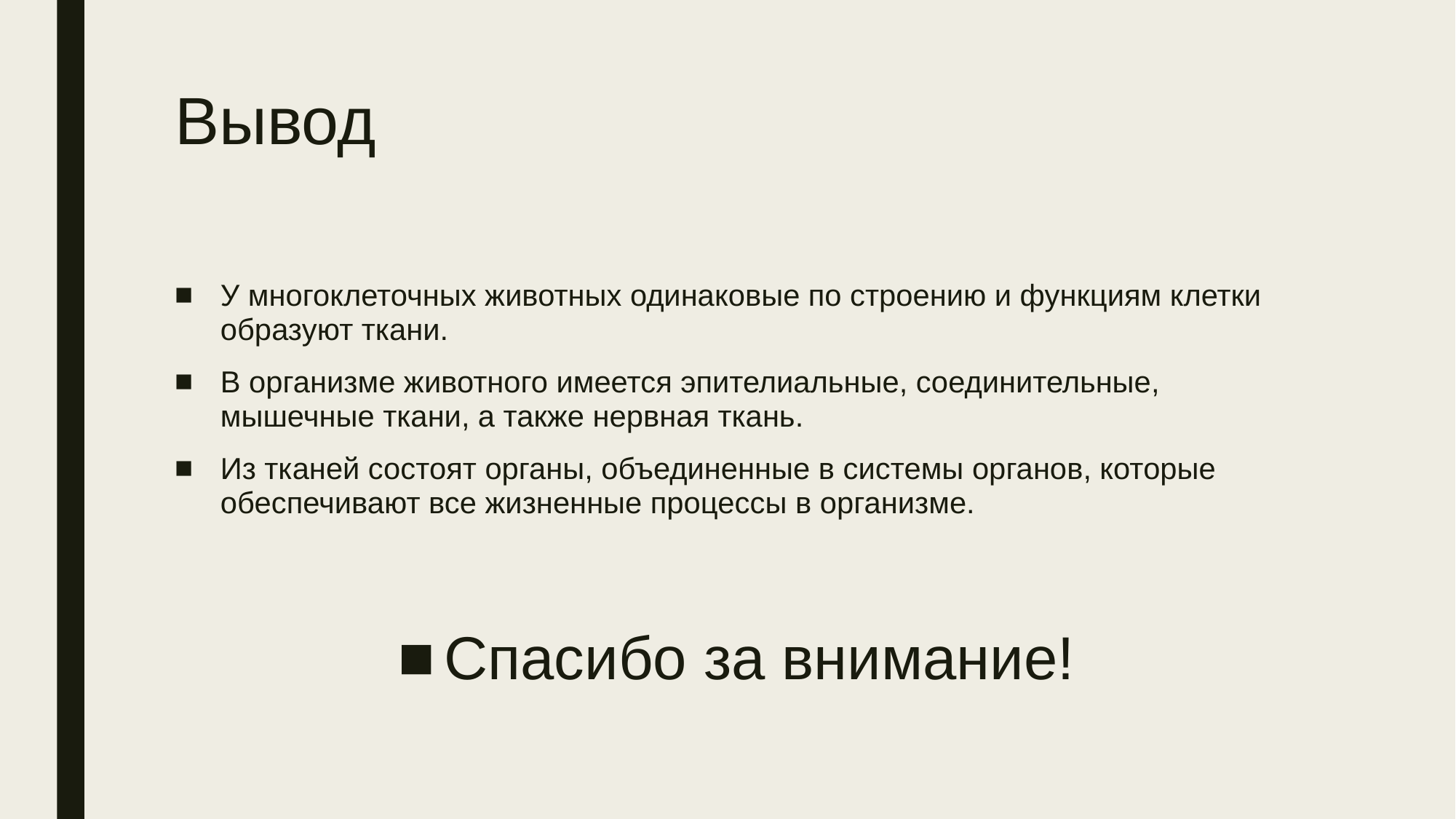

# Вывод
У многоклеточных животных одинаковые по строению и функциям клетки образуют ткани.
В организме животного имеется эпителиальные, соединительные, мышечные ткани, а также нервная ткань.
Из тканей состоят органы, объединенные в системы органов, которые обеспечивают все жизненные процессы в организме.

Спасибо за внимание!